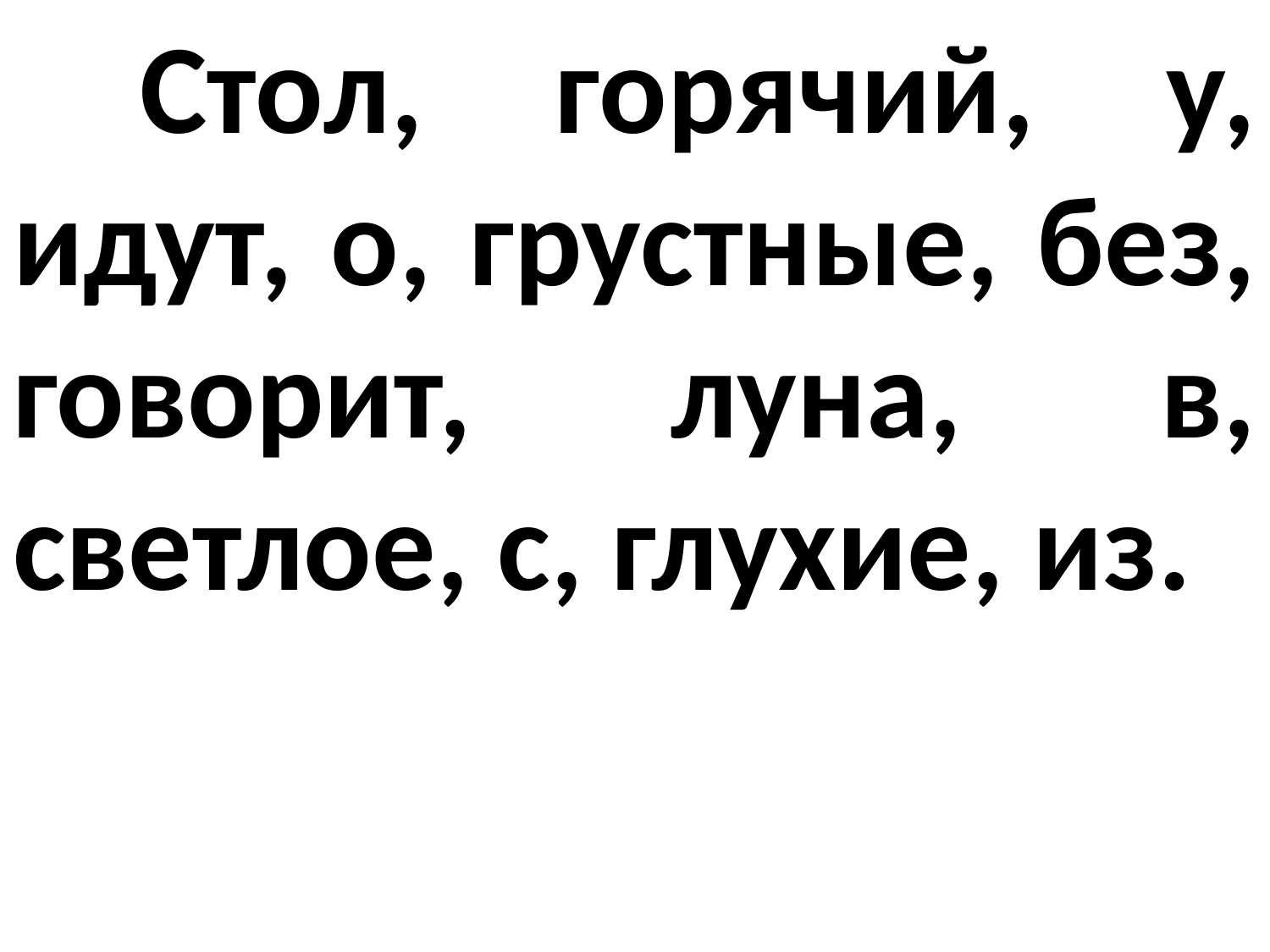

Стол, горячий, у, идут, о, грустные, без, говорит, луна, в, светлое, с, глухие, из.